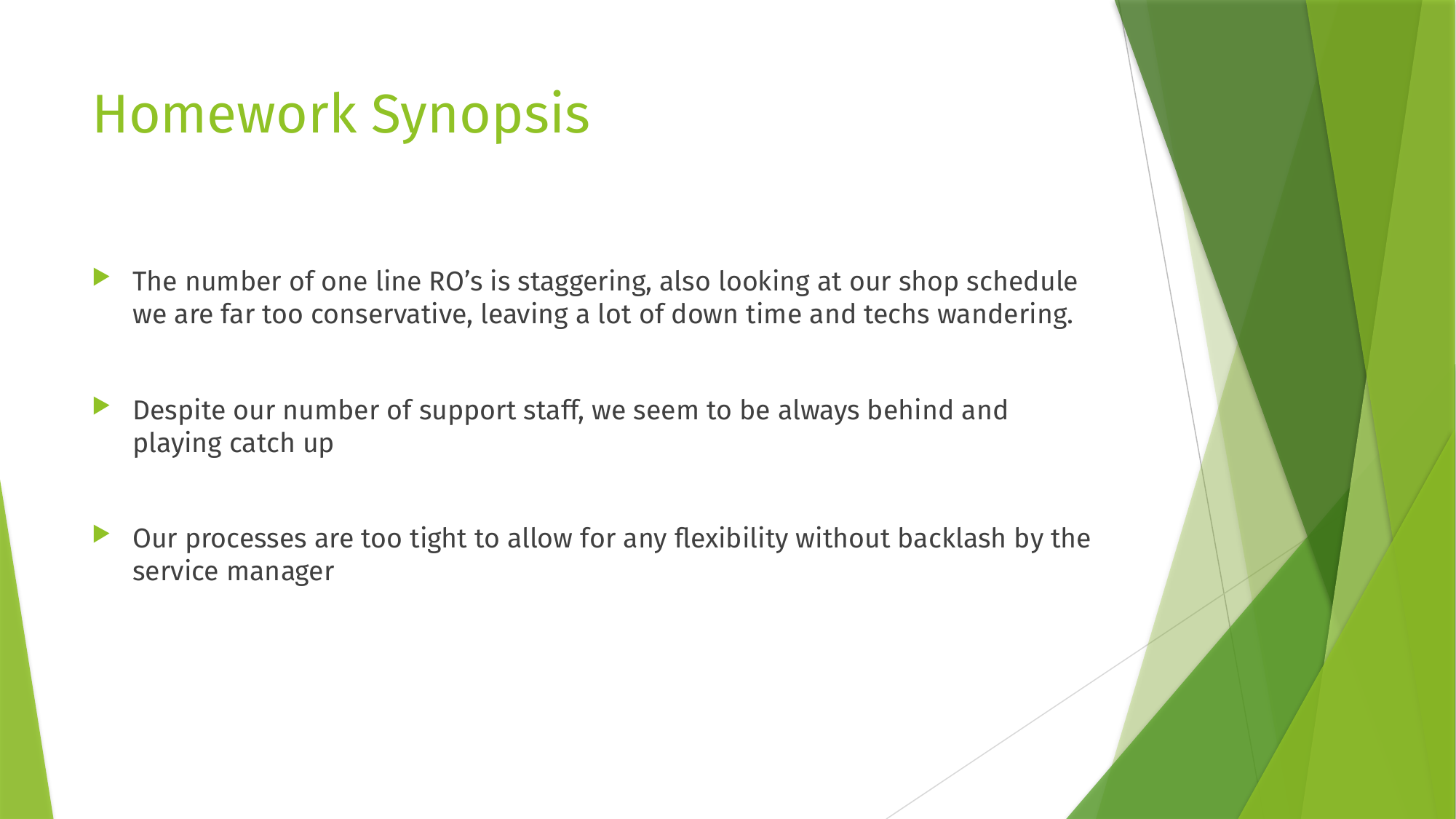

# Homework Synopsis
The number of one line RO’s is staggering, also looking at our shop schedule we are far too conservative, leaving a lot of down time and techs wandering.

Despite our number of support staff, we seem to be always behind and playing catch up

Our processes are too tight to allow for any flexibility without backlash by the service manager